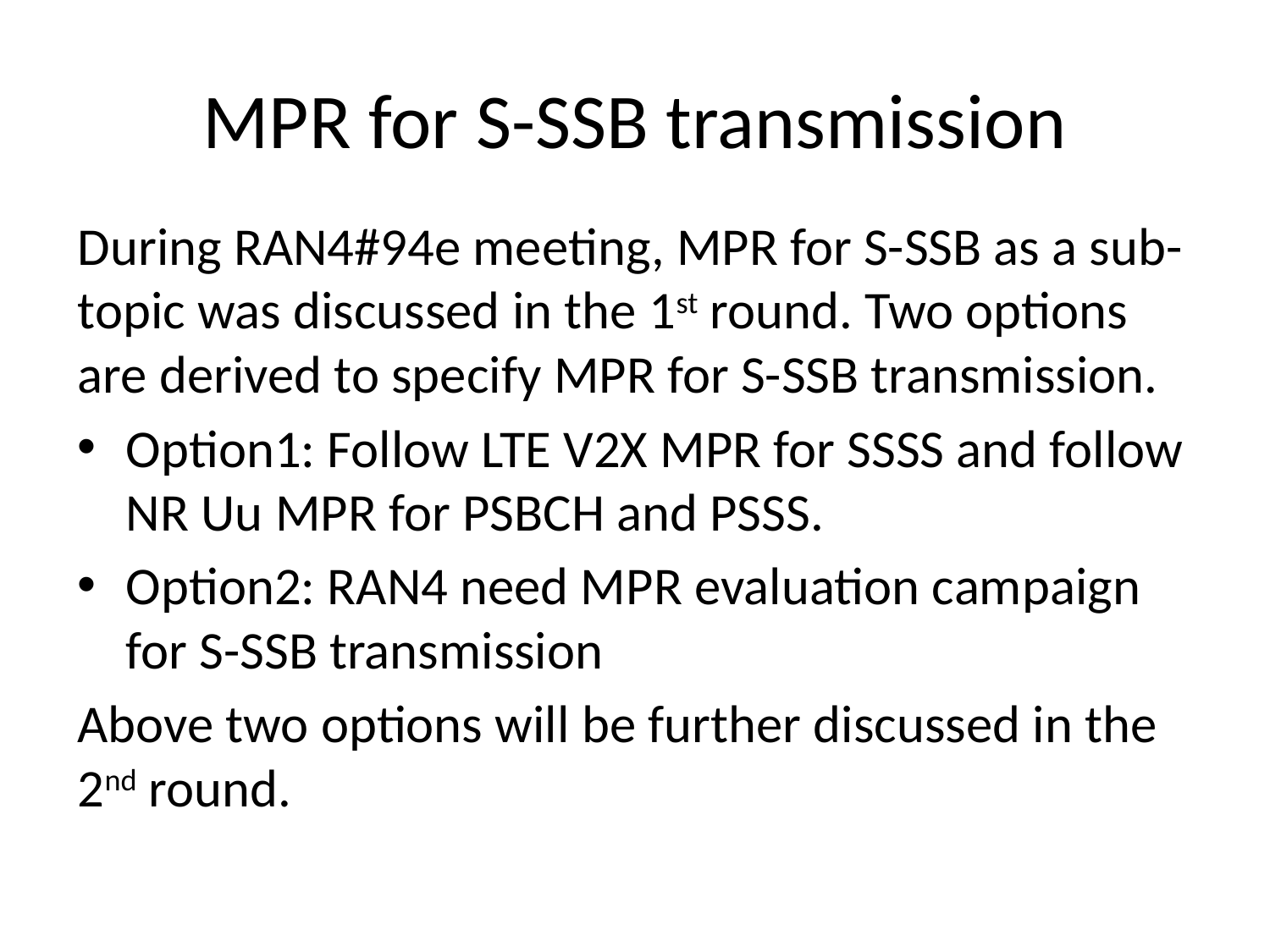

# MPR for S-SSB transmission
During RAN4#94e meeting, MPR for S-SSB as a sub-topic was discussed in the 1st round. Two options are derived to specify MPR for S-SSB transmission.
Option1: Follow LTE V2X MPR for SSSS and follow NR Uu MPR for PSBCH and PSSS.
Option2: RAN4 need MPR evaluation campaign for S-SSB transmission
Above two options will be further discussed in the 2nd round.